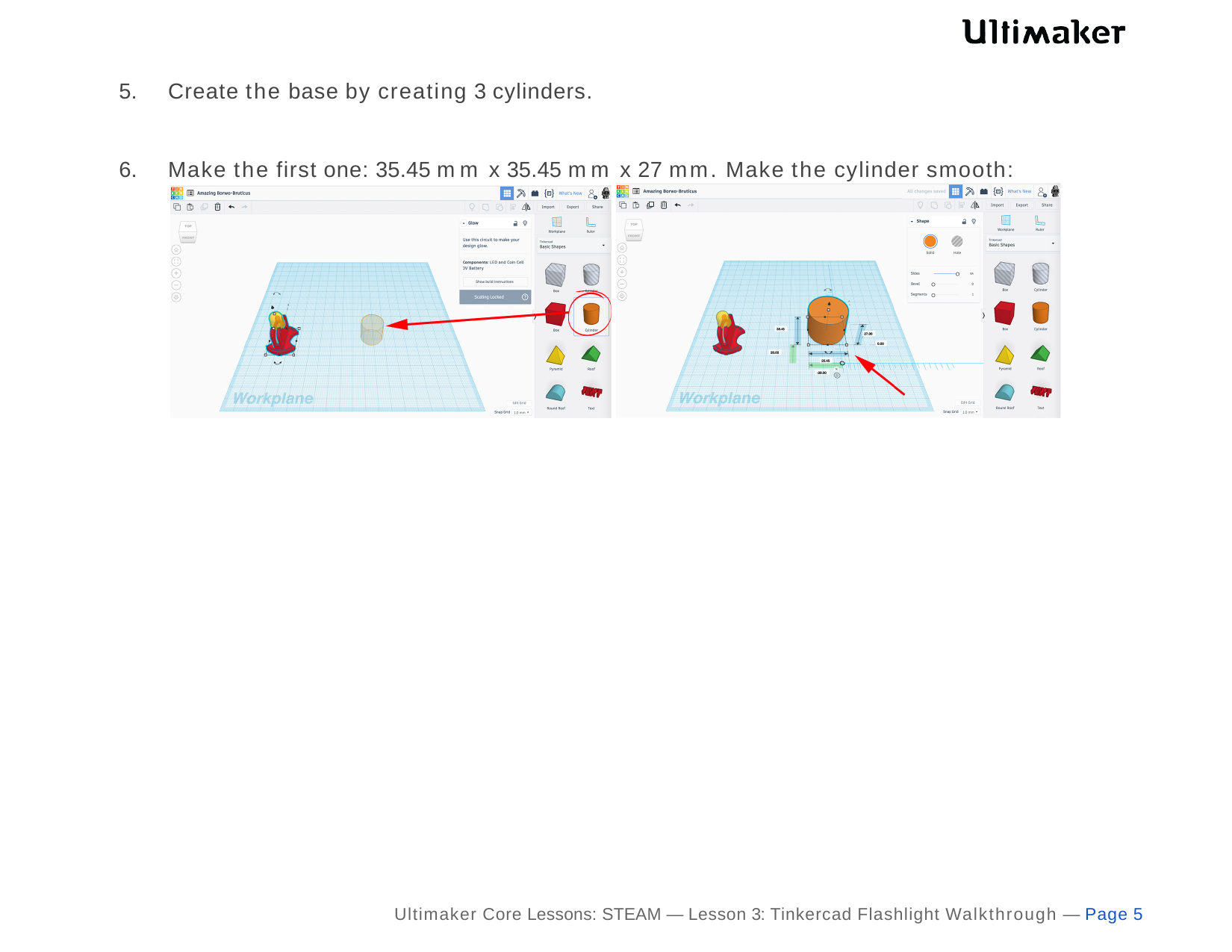

Create the base by creating 3 cylinders.

Make the first one: 35.45 mm x 35.45 mm x 27 mm. Make the cylinder smooth:

Ultimaker Core Lessons: STEAM — Lesson 3: Tinkercad Flashlight Walkthrough — Page 5